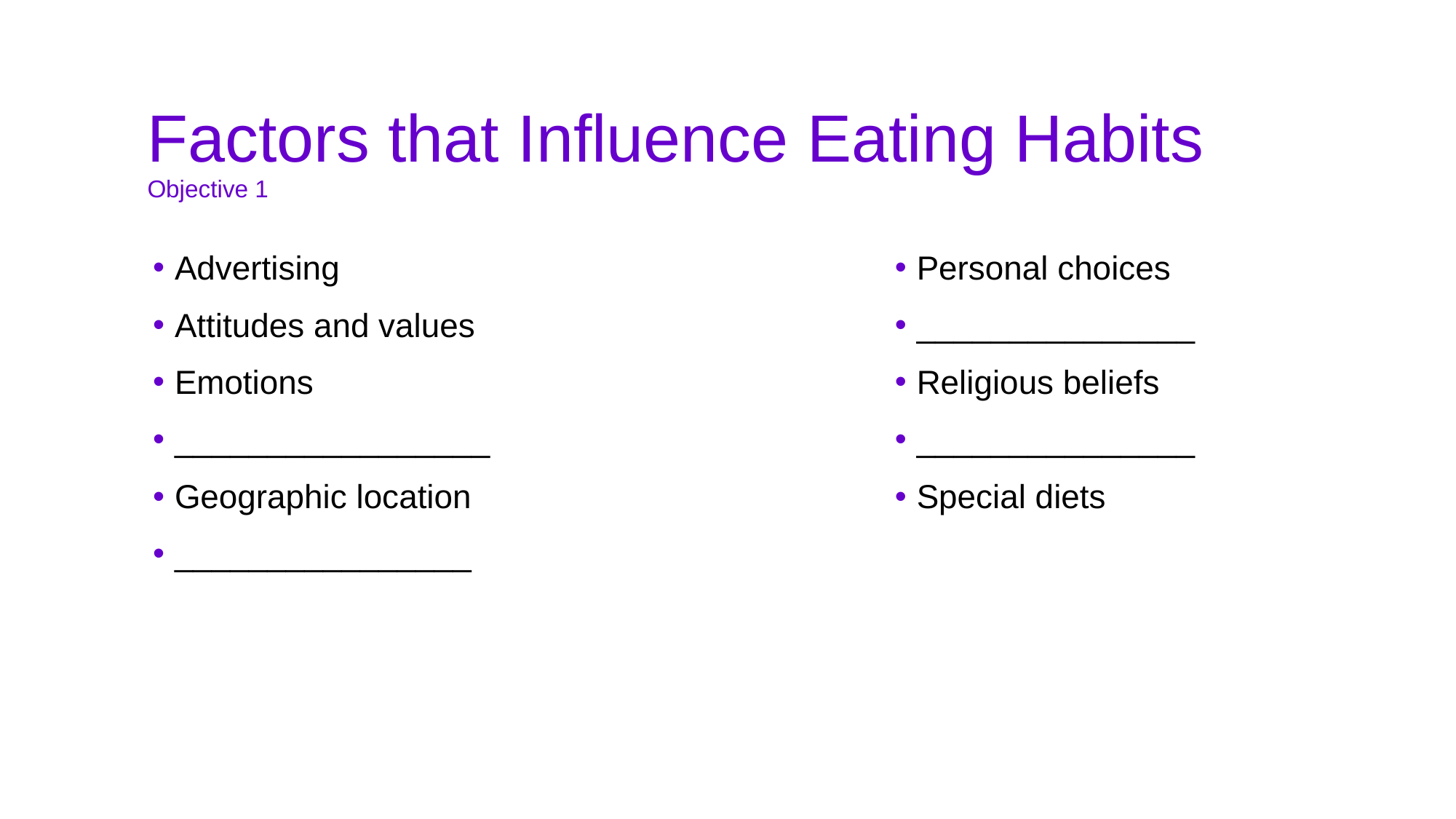

# Factors that Influence Eating Habits Objective 1
Advertising
Attitudes and values
Emotions
_________________
Geographic location
________________
Personal choices
_______________
Religious beliefs
_______________
Special diets